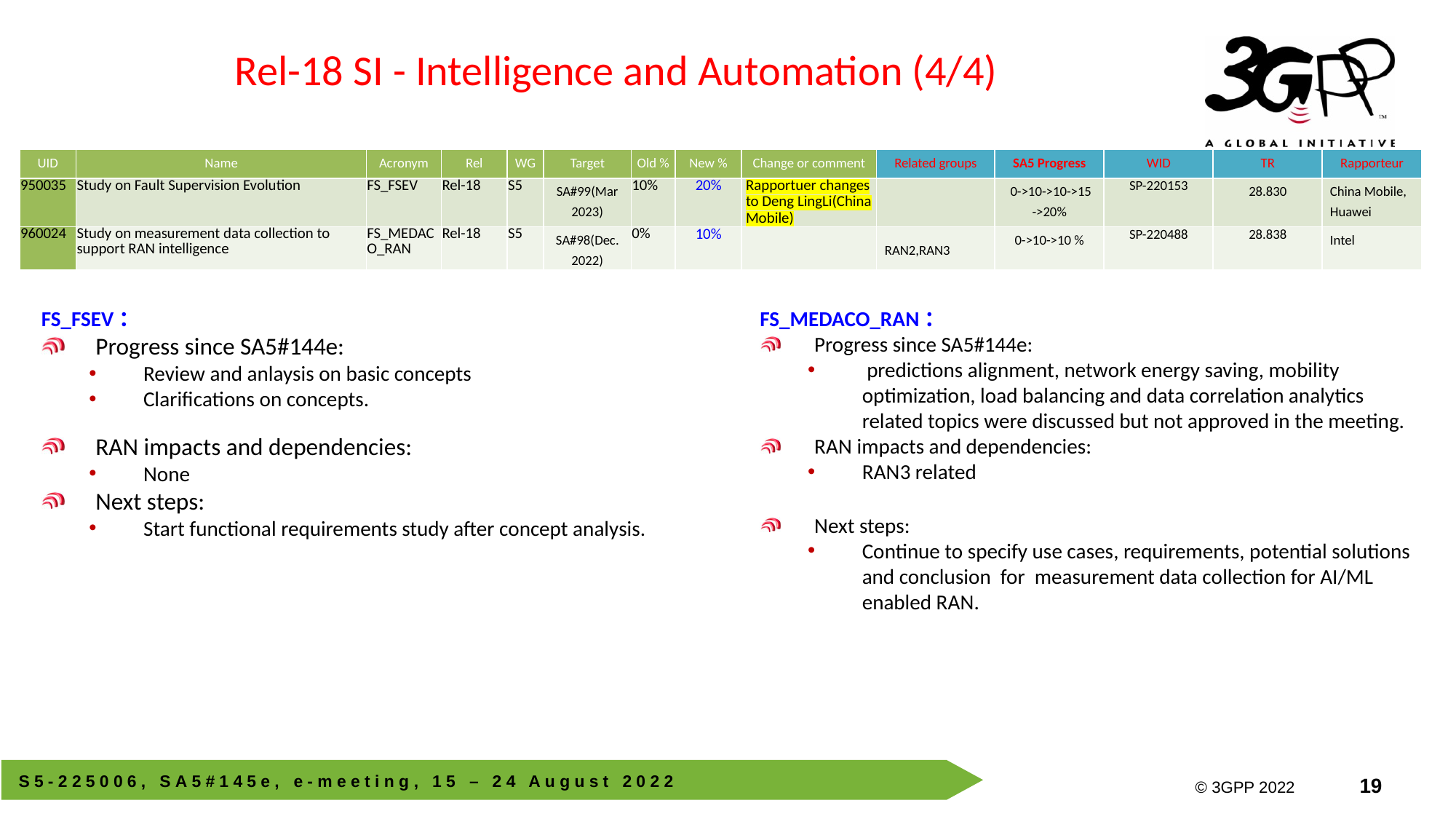

# Rel-18 SI - Intelligence and Automation (4/4)
| UID | Name | Acronym | Rel | WG | Target | Old % | New % | Change or comment | Related groups | SA5 Progress | WID | TR | Rapporteur |
| --- | --- | --- | --- | --- | --- | --- | --- | --- | --- | --- | --- | --- | --- |
| 950035 | Study on Fault Supervision Evolution | FS\_FSEV | Rel-18 | S5 | SA#99(Mar 2023) | 10% | 20% | Rapportuer changes to Deng LingLi(China Mobile) |  | 0->10->10->15 ->20% | SP-220153 | 28.830 | China Mobile, Huawei |
| 960024 | Study on measurement data collection to support RAN intelligence | FS\_MEDACO\_RAN | Rel-18 | S5 | SA#98(Dec. 2022) | 0% | 10% |  | RAN2,RAN3 | 0->10->10 % | SP-220488 | 28.838 | Intel |
FS_FSEV：
Progress since SA5#144e:
Review and anlaysis on basic concepts
Clarifications on concepts.

RAN impacts and dependencies:
None
Next steps:
Start functional requirements study after concept analysis.
FS_MEDACO_RAN：
Progress since SA5#144e:
 predictions alignment, network energy saving, mobility optimization, load balancing and data correlation analytics related topics were discussed but not approved in the meeting.
RAN impacts and dependencies:
RAN3 related

Next steps:
Continue to specify use cases, requirements, potential solutions and conclusion  for  measurement data collection for AI/ML enabled RAN.